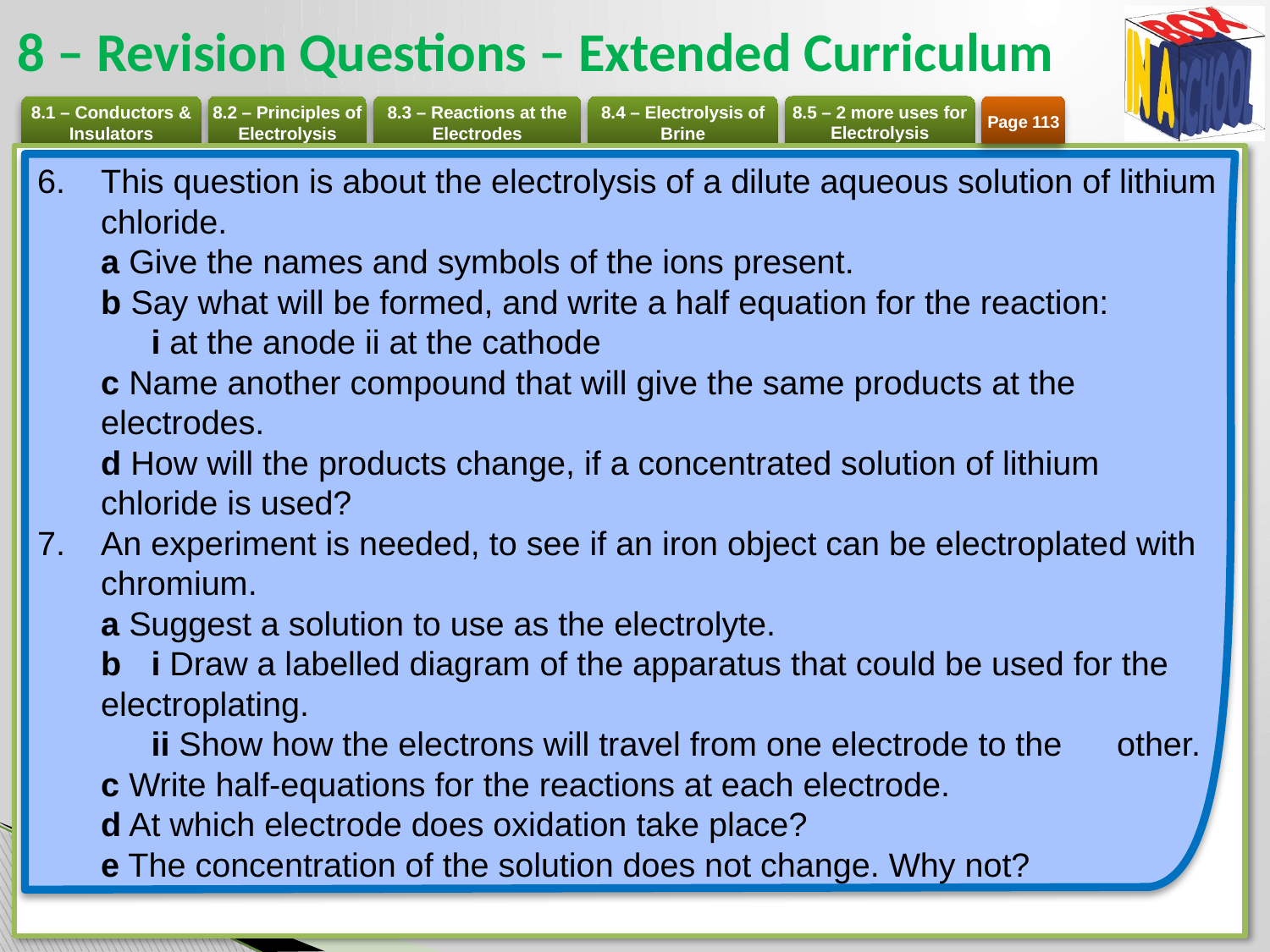

# 8 – Revision Questions – Extended Curriculum
Page 113
This question is about the electrolysis of a dilute aqueous solution of lithium chloride.
a Give the names and symbols of the ions present.
b Say what will be formed, and write a half equation for the reaction:
	i at the anode ii at the cathode
c Name another compound that will give the same products at the electrodes.
d How will the products change, if a concentrated solution of lithium chloride is used?
An experiment is needed, to see if an iron object can be electroplated with chromium.
a Suggest a solution to use as the electrolyte.
b 	i Draw a labelled diagram of the apparatus that could be used for the electroplating.
	ii Show how the electrons will travel from one electrode to the 	other.
c Write half-equations for the reactions at each electrode.
d At which electrode does oxidation take place?
e The concentration of the solution does not change. Why not?